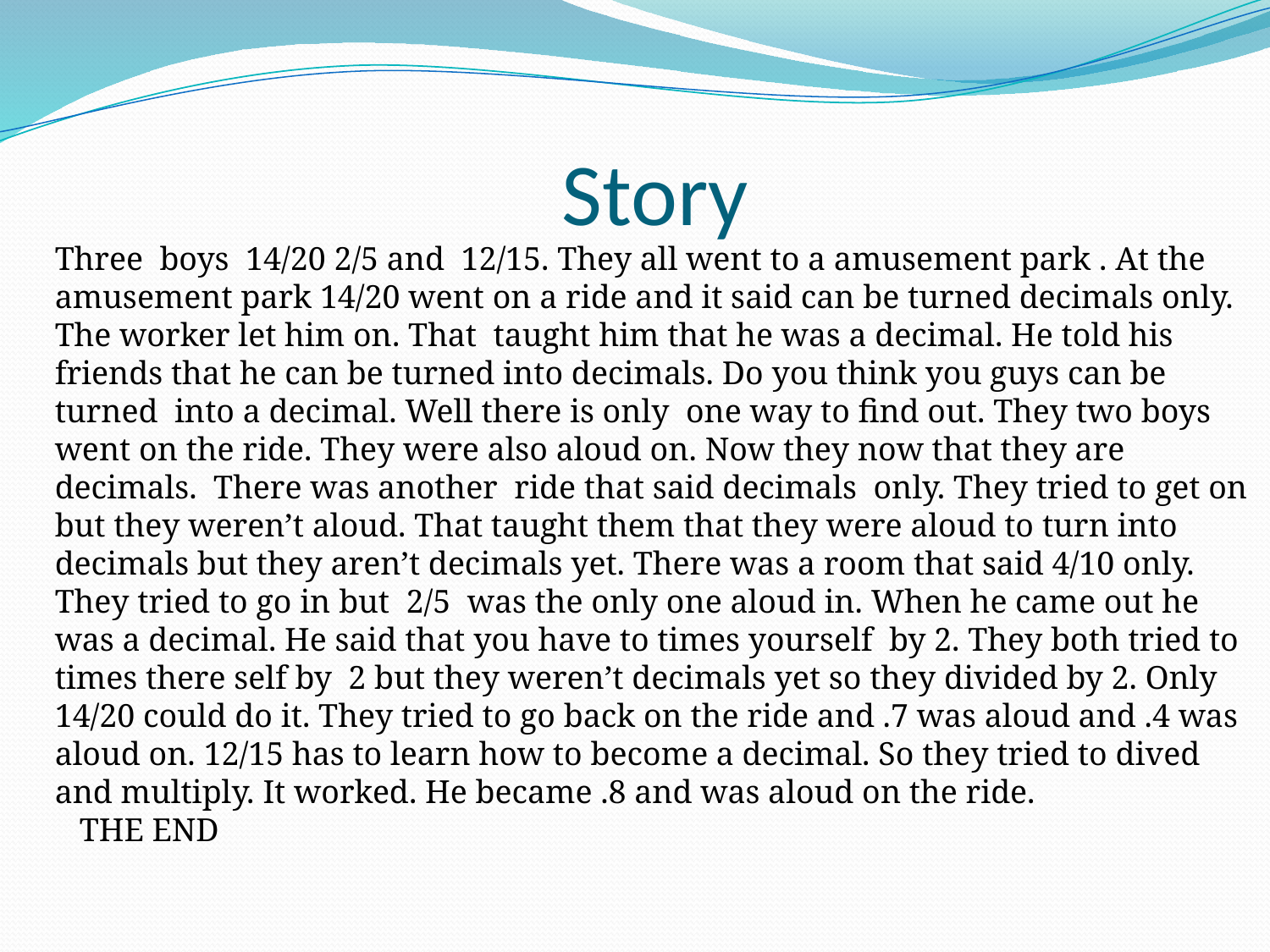

# Story
Three  boys  14/20 2/5 and  12/15. They all went to a amusement park . At the amusement park 14/20 went on a ride and it said can be turned decimals only. The worker let him on. That  taught him that he was a decimal. He told his friends that he can be turned into decimals. Do you think you guys can be turned  into a decimal. Well there is only  one way to find out. They two boys went on the ride. They were also aloud on. Now they now that they are decimals.  There was another  ride that said decimals  only. They tried to get on but they weren’t aloud. That taught them that they were aloud to turn into decimals but they aren’t decimals yet. There was a room that said 4/10 only. They tried to go in but  2/5  was the only one aloud in. When he came out he was a decimal. He said that you have to times yourself  by 2. They both tried to times there self by  2 but they weren’t decimals yet so they divided by 2. Only 14/20 could do it. They tried to go back on the ride and .7 was aloud and .4 was aloud on. 12/15 has to learn how to become a decimal. So they tried to dived and multiply. It worked. He became .8 and was aloud on the ride.                              THE END